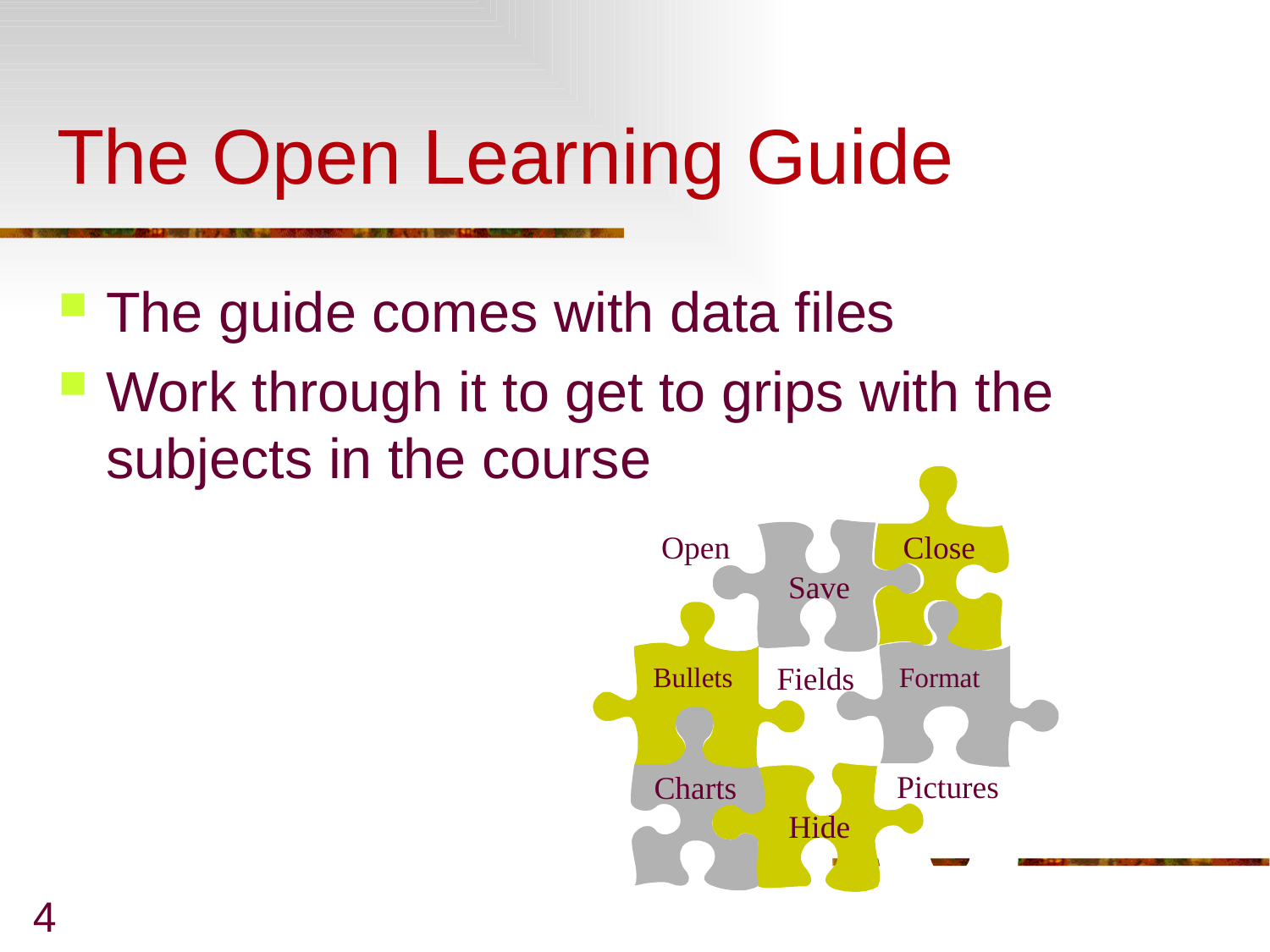

# The Open Learning Guide
The guide comes with data files
Work through it to get to grips with the subjects in the course
Close
Open
Save
Fields
Format
Bullets
Pictures
Charts
Hide
4